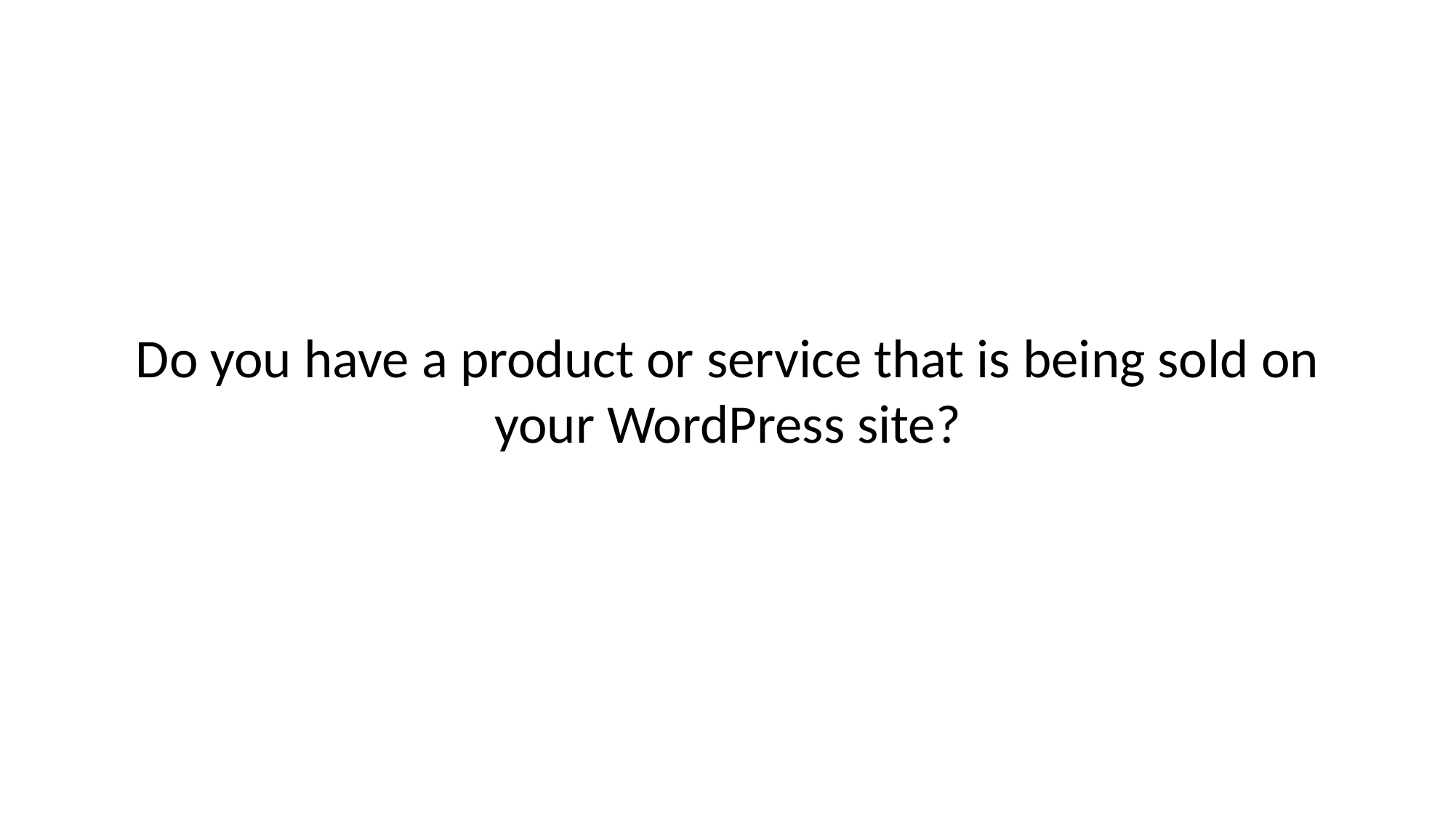

# Do you have a product or service that is being sold on your WordPress site?